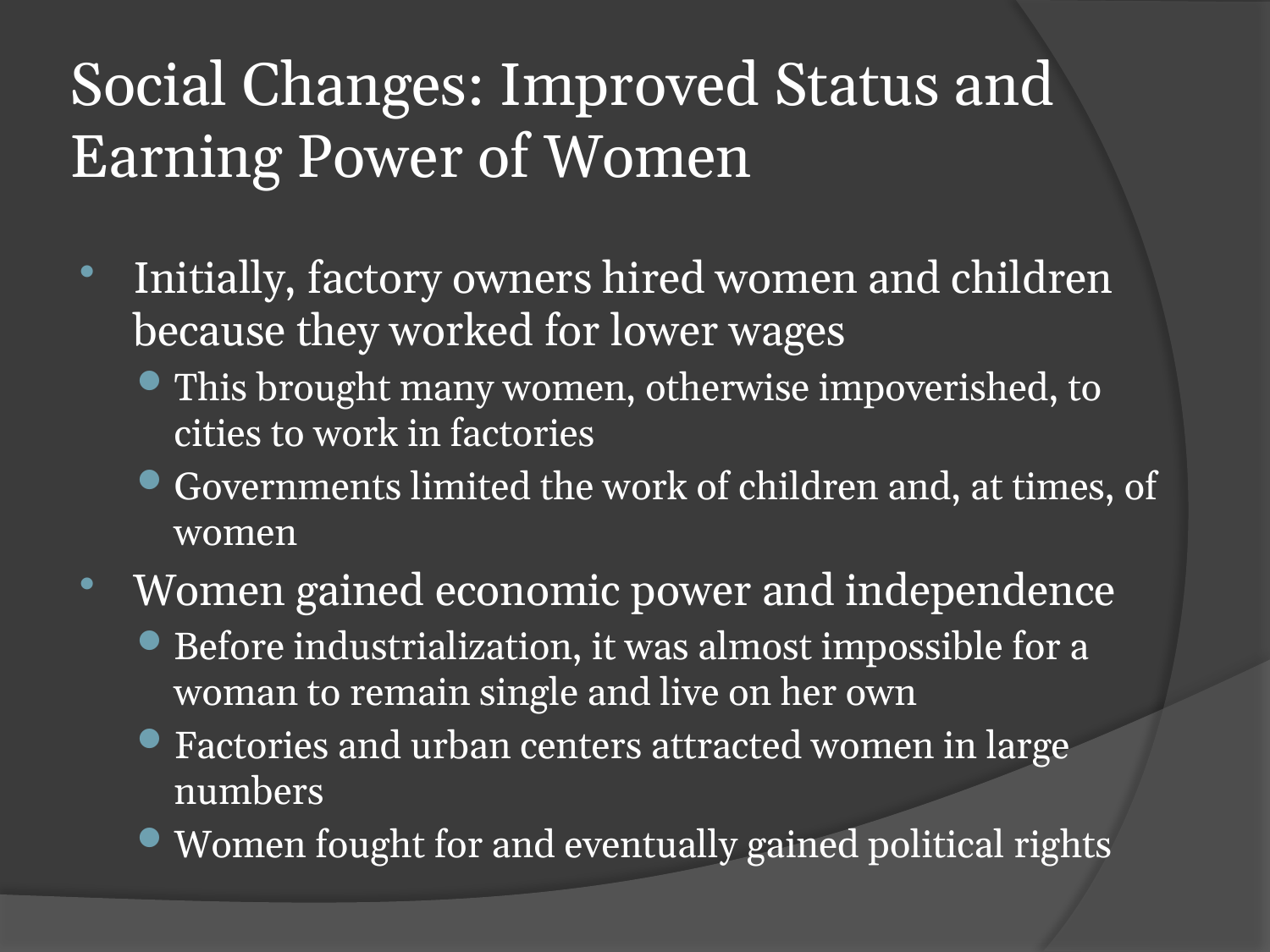

# Social Changes: Improved Status and Earning Power of Women
Initially, factory owners hired women and children because they worked for lower wages
This brought many women, otherwise impoverished, to cities to work in factories
Governments limited the work of children and, at times, of women
Women gained economic power and independence
Before industrialization, it was almost impossible for a woman to remain single and live on her own
Factories and urban centers attracted women in large numbers
Women fought for and eventually gained political rights